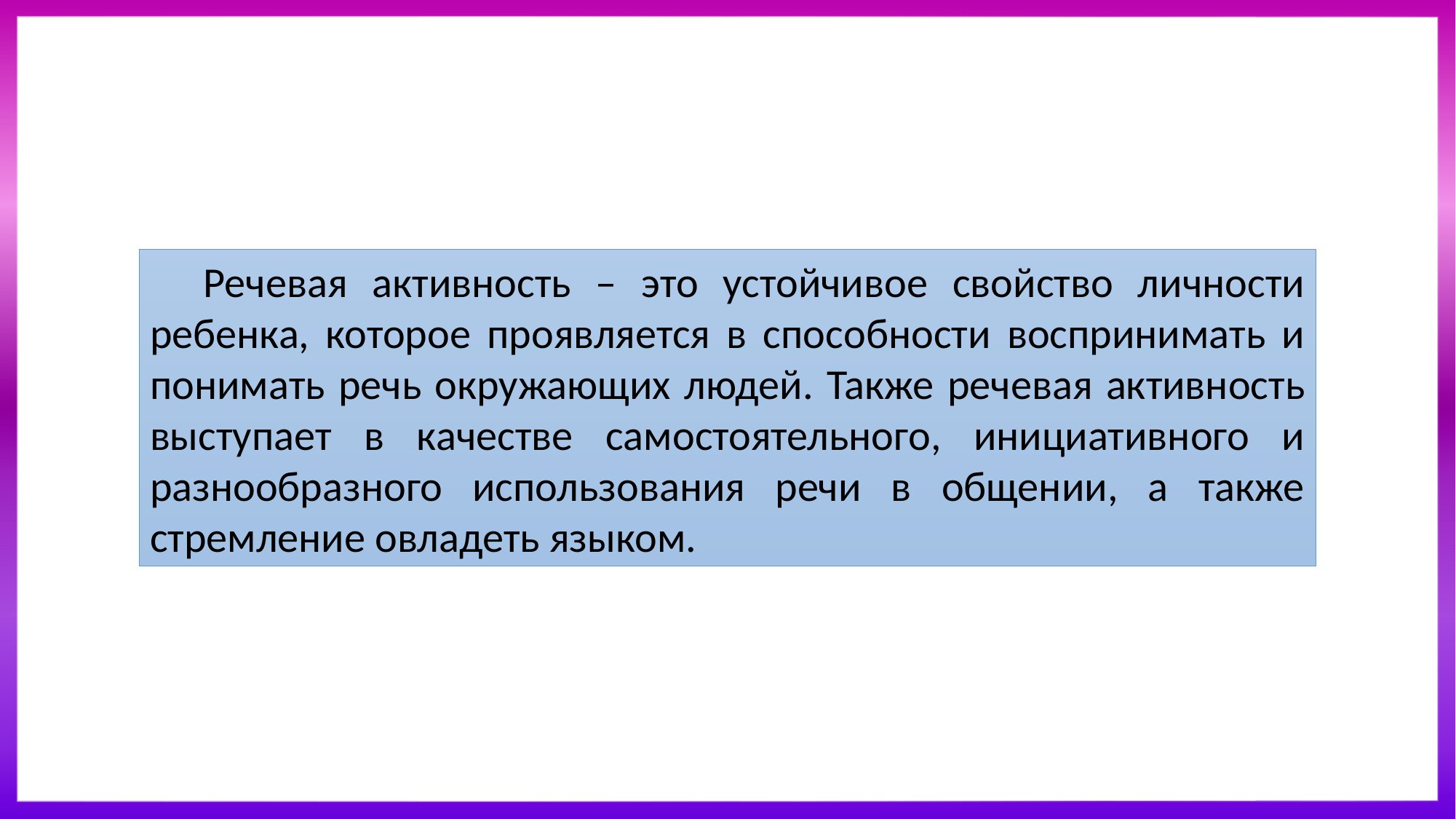

Речевая активность – это устойчивое свойство личности ребенка, которое проявляется в способности воспринимать и понимать речь окружающих людей. Также речевая активность выступает в качестве самостоятельного, инициативного и разнообразного использования речи в общении, а также стремление овладеть языком.